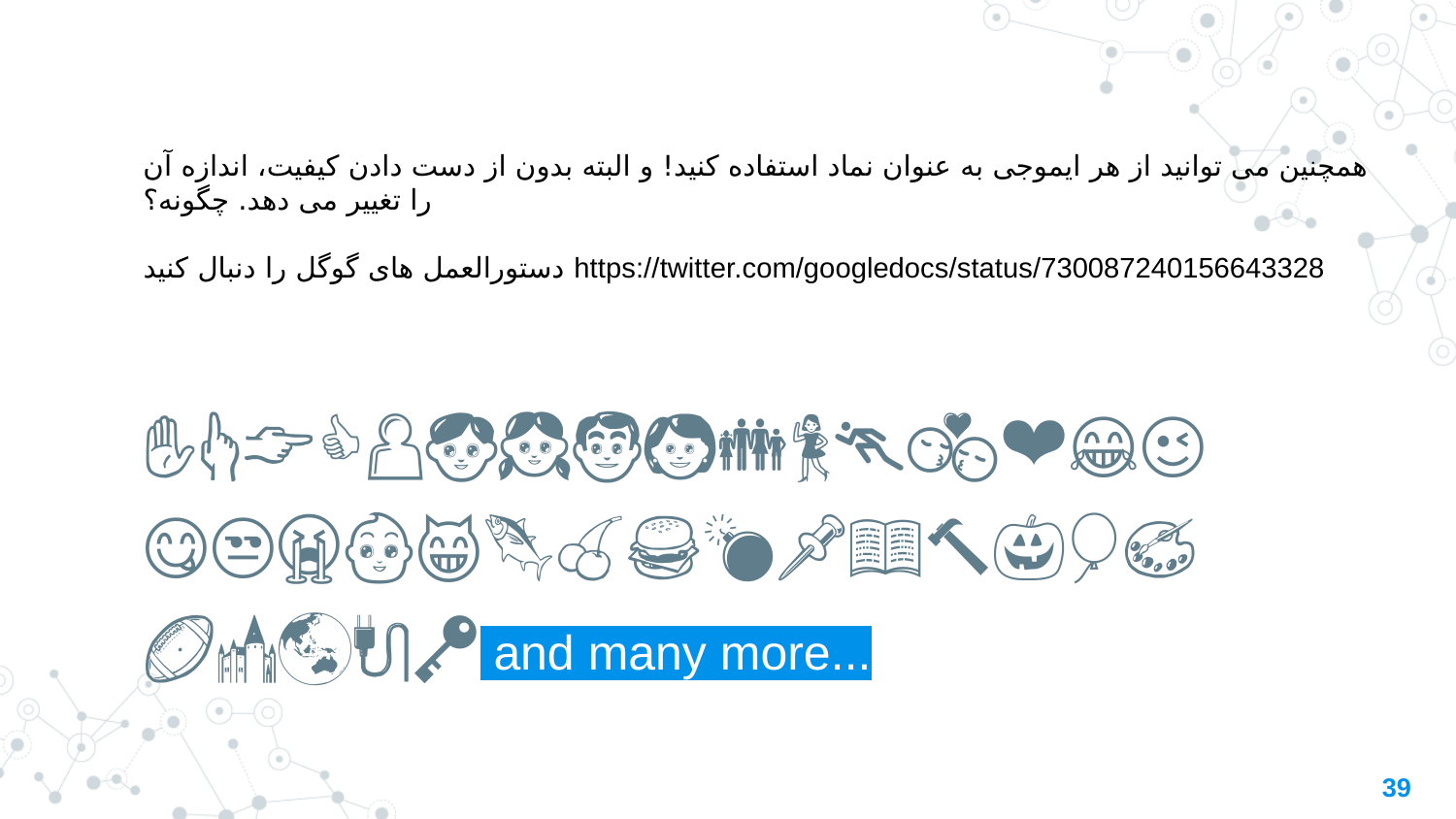

همچنین می توانید از هر ایموجی به عنوان نماد استفاده کنید! و البته بدون از دست دادن کیفیت، اندازه آن را تغییر می دهد. چگونه؟

دستورالعمل های گوگل را دنبال کنید https://twitter.com/googledocs/status/730087240156643328
✋👆👉👍👤👦👧👨👩👪💃🏃💑❤😂😉😋😒😭👶😸🐟🍒🍔💣📌📖🔨🎃🎈🎨🏈🏰🌏🔌🔑 and many more...
39